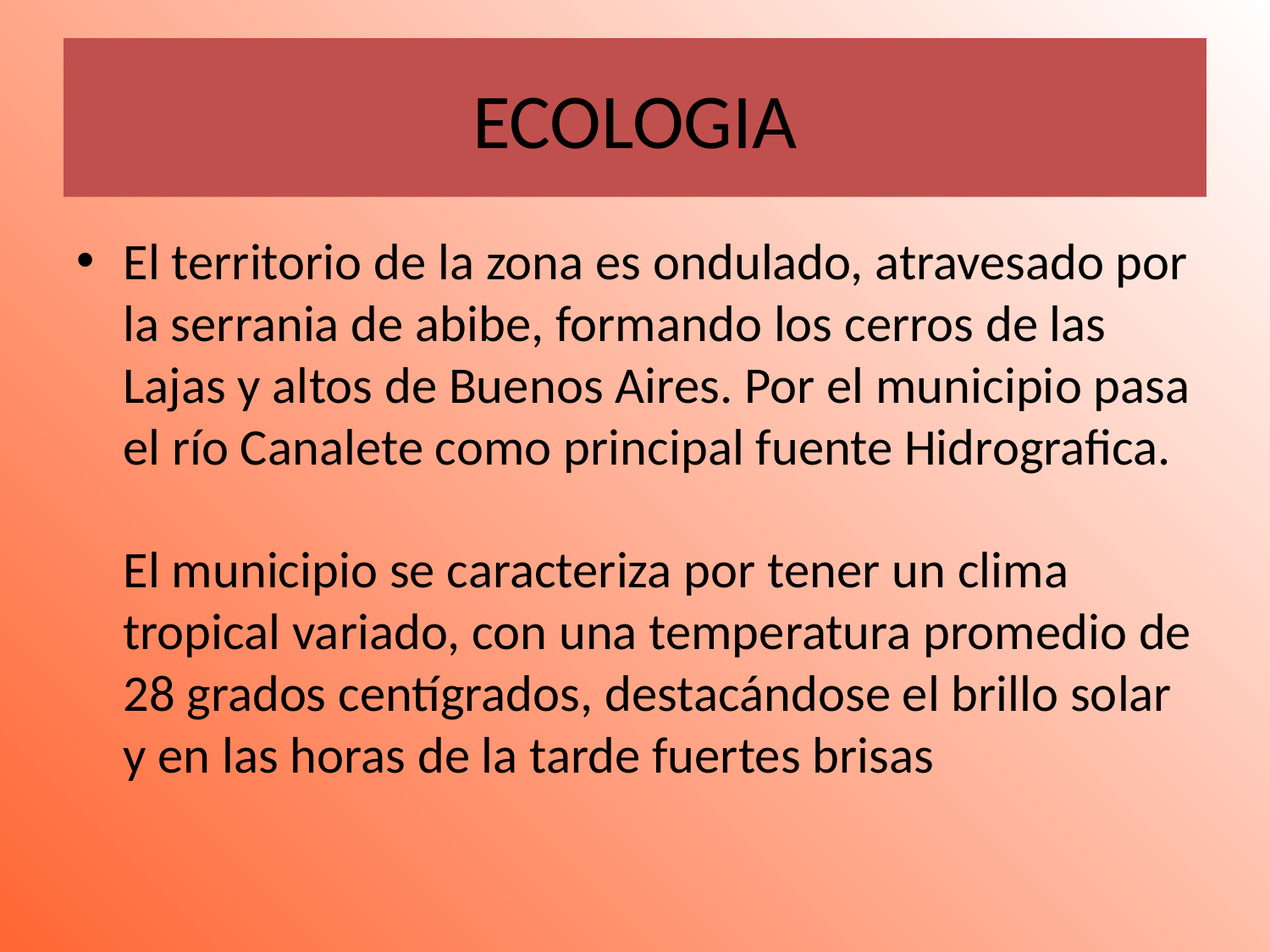

# ECOLOGIA
El territorio de la zona es ondulado, atravesado por la serrania de abibe, formando los cerros de las Lajas y altos de Buenos Aires. Por el municipio pasa el río Canalete como principal fuente Hidrografica.
El municipio se caracteriza por tener un clima tropical variado, con una temperatura promedio de 28 grados centígrados, destacándose el brillo solar y en las horas de la tarde fuertes brisas